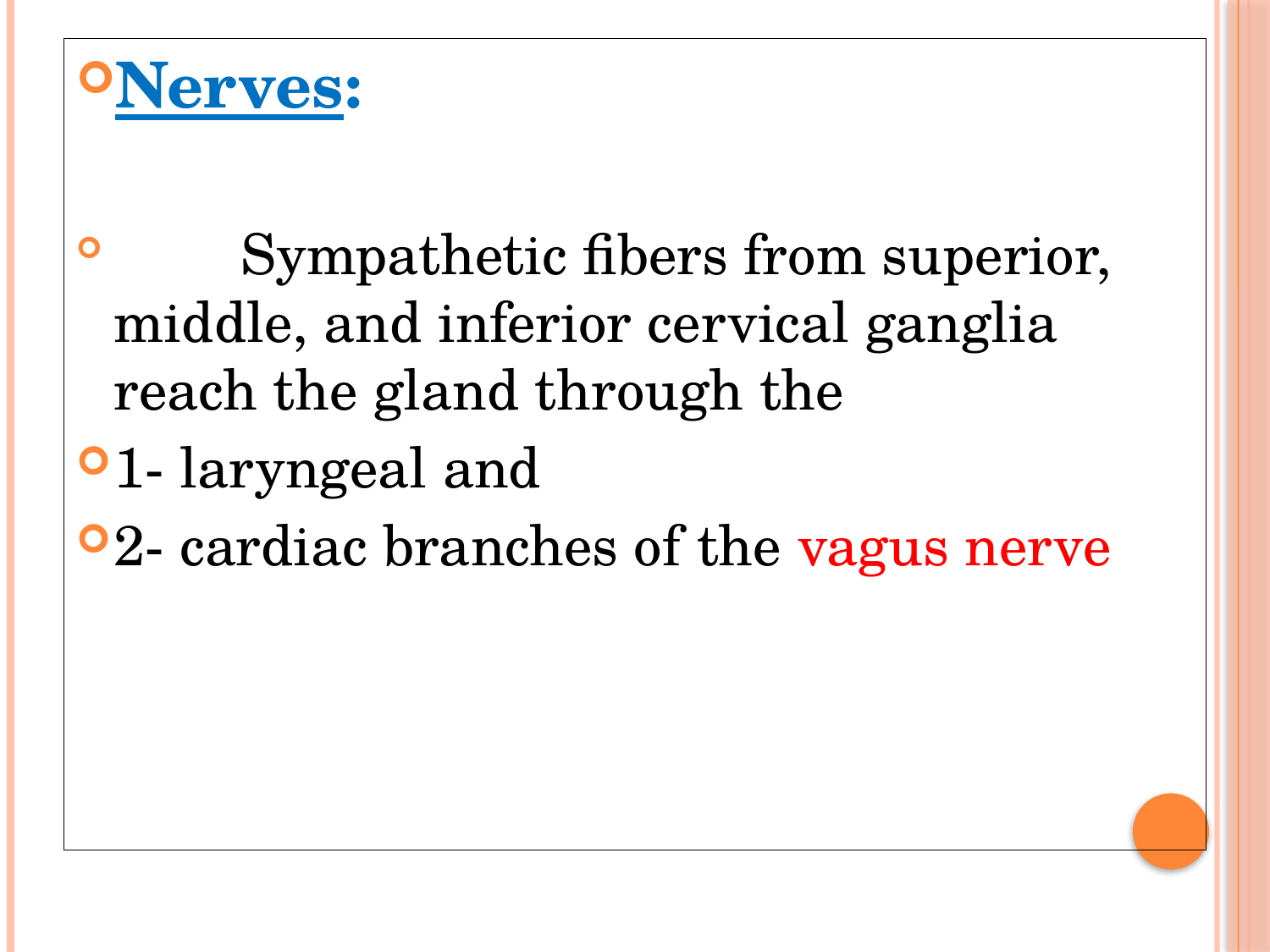

# Nerves:

	Sympathetic fibers from superior, middle, and inferior cervical ganglia reach the gland through the
1- laryngeal and
2- cardiac branches of the vagus nerve